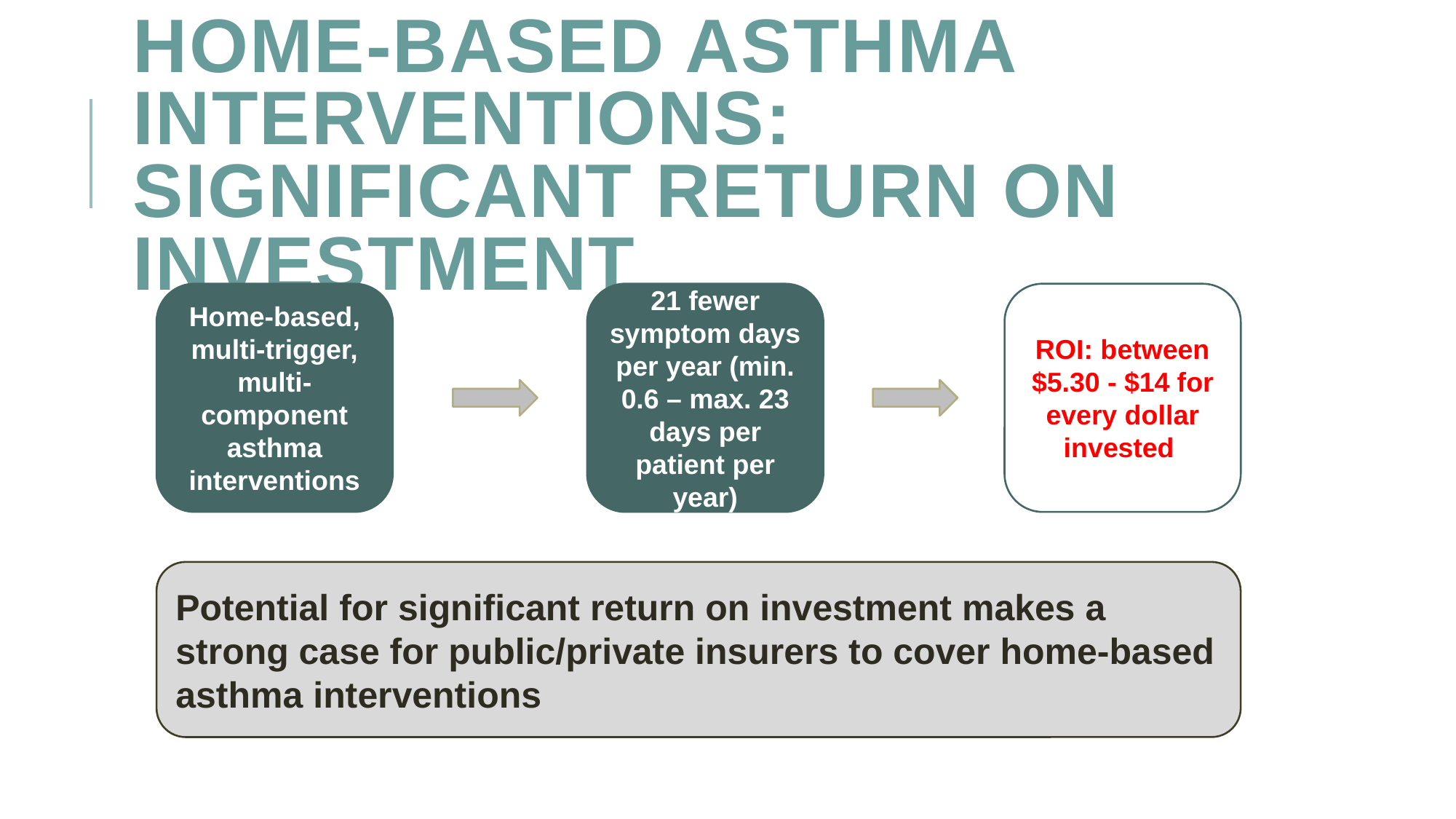

# Home-Based Asthma Interventions: Significant Return on Investment
21 fewer symptom days per year (min. 0.6 – max. 23 days per patient per year)
ROI: between $5.30 - $14 for every dollar invested
Home-based, multi-trigger, multi-component asthma interventions

Potential for significant return on investment makes a strong case for public/private insurers to cover home-based asthma interventions